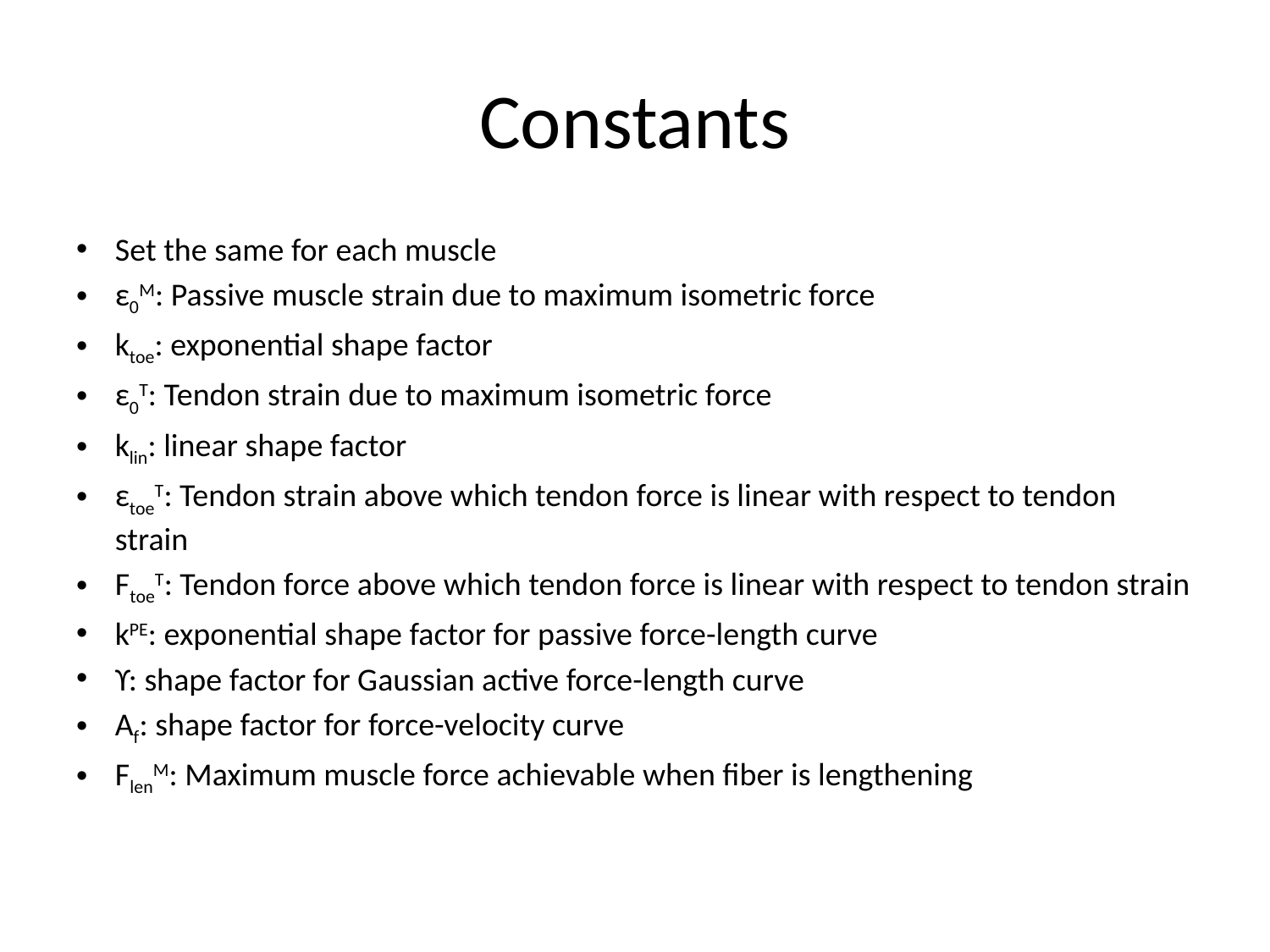

# Constants
Set the same for each muscle
ε0M: Passive muscle strain due to maximum isometric force
ktoe: exponential shape factor
ε0T: Tendon strain due to maximum isometric force
klin: linear shape factor
εtoeT: Tendon strain above which tendon force is linear with respect to tendon strain
FtoeT: Tendon force above which tendon force is linear with respect to tendon strain
kPE: exponential shape factor for passive force-length curve
ϒ: shape factor for Gaussian active force-length curve
Af: shape factor for force-velocity curve
FlenM: Maximum muscle force achievable when fiber is lengthening